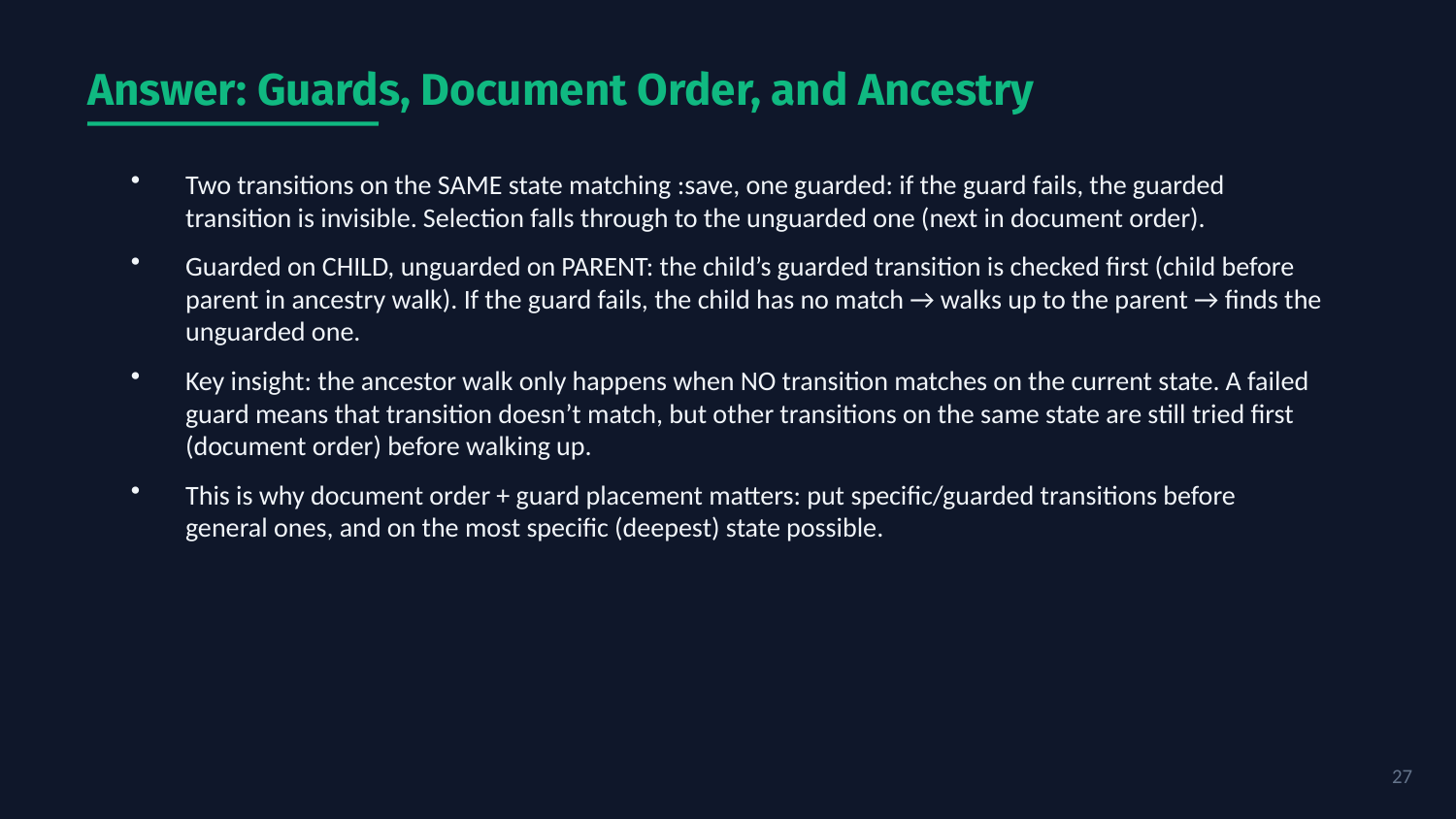

Answer: Guards, Document Order, and Ancestry

Two transitions on the SAME state matching :save, one guarded: if the guard fails, the guarded transition is invisible. Selection falls through to the unguarded one (next in document order).
Guarded on CHILD, unguarded on PARENT: the child’s guarded transition is checked first (child before parent in ancestry walk). If the guard fails, the child has no match → walks up to the parent → finds the unguarded one.
Key insight: the ancestor walk only happens when NO transition matches on the current state. A failed guard means that transition doesn’t match, but other transitions on the same state are still tried first (document order) before walking up.
This is why document order + guard placement matters: put specific/guarded transitions before general ones, and on the most specific (deepest) state possible.
27